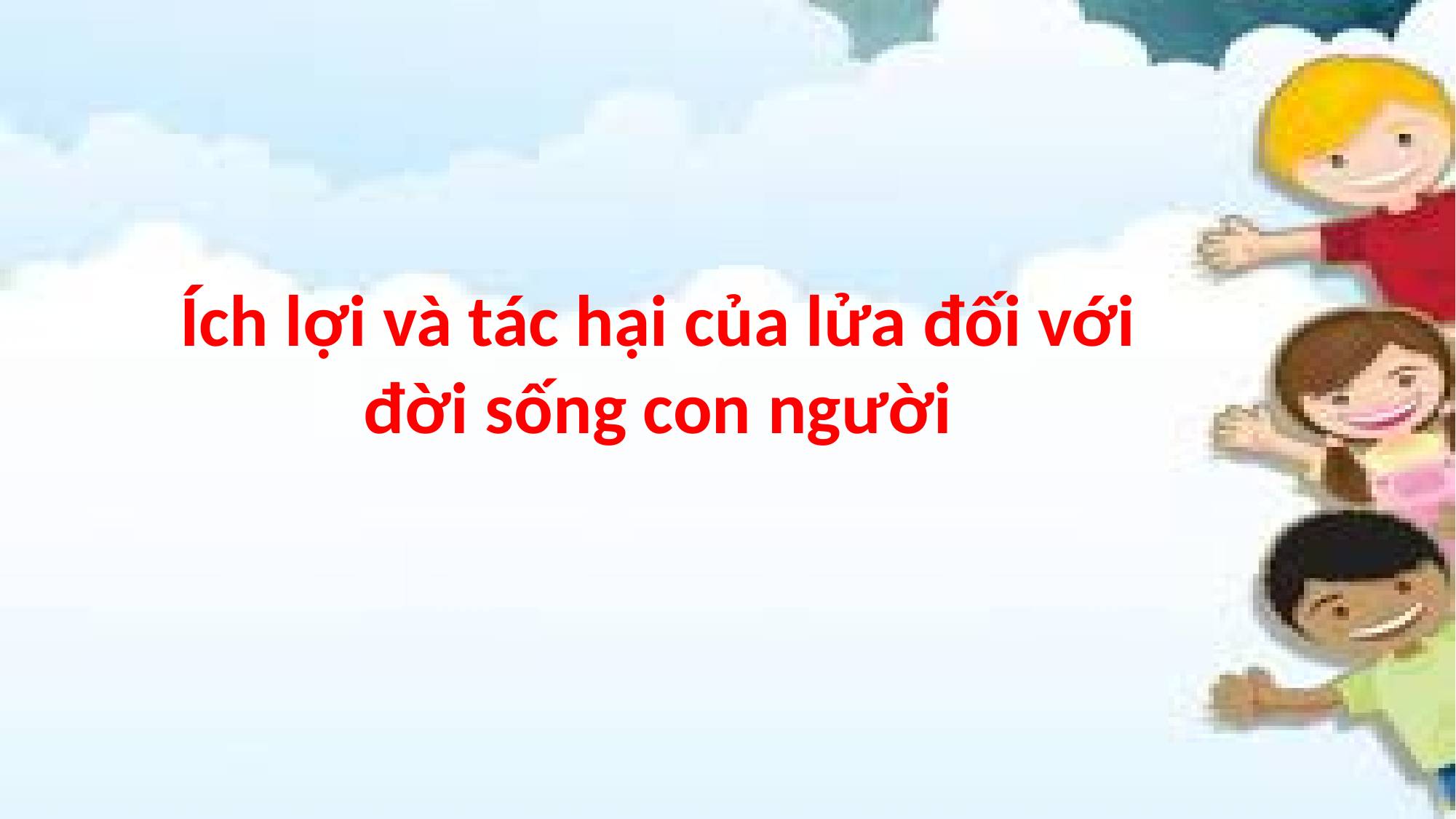

Ích lợi và tác hại của lửa đối với đời sống con người